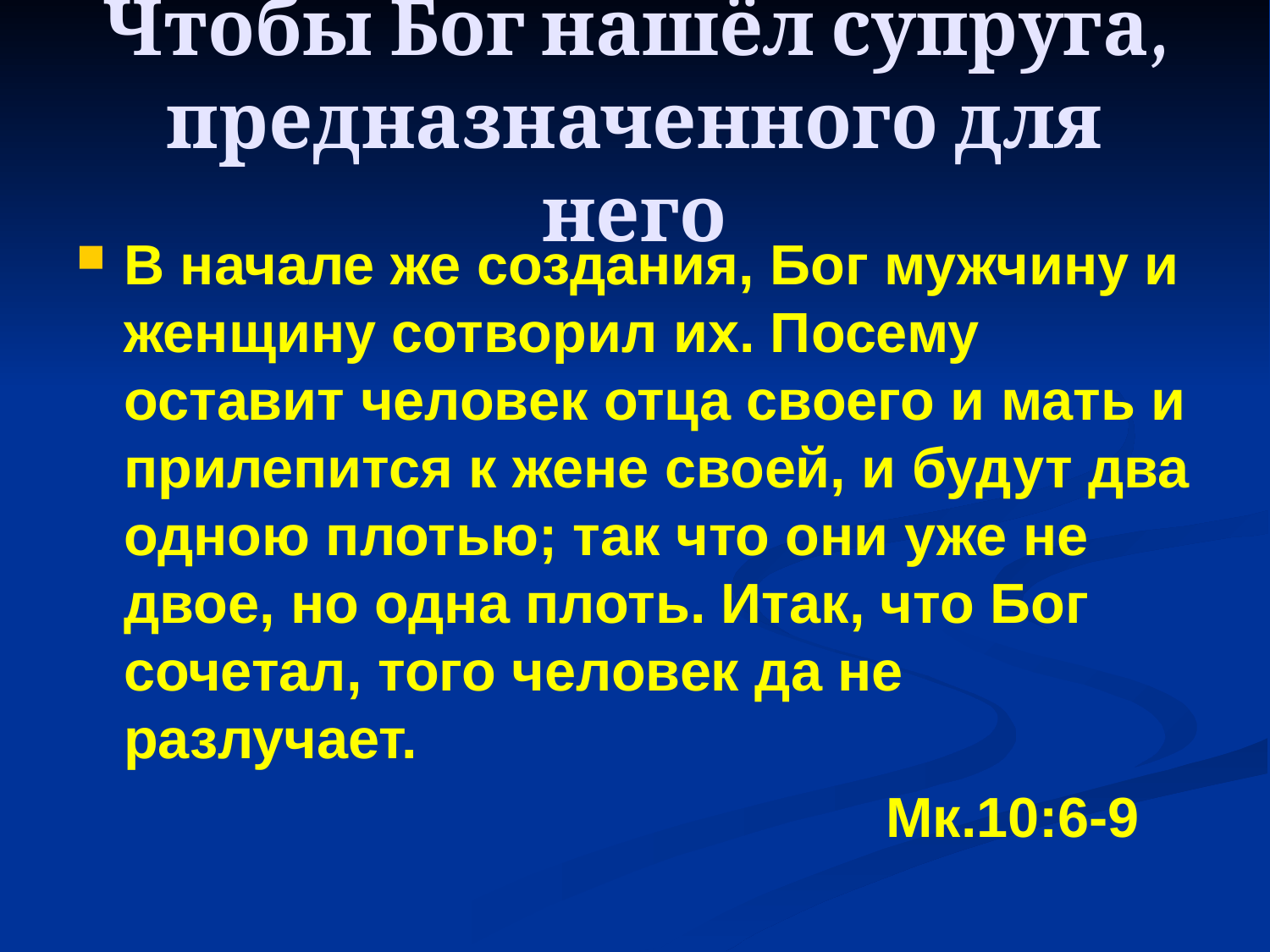

# Чтобы Бог нашёл супруга, предназначенного для него
В начале же создания, Бог мужчину и женщину сотворил их. Посему оставит человек отца своего и мать и прилепится к жене своей, и будут два одною плотью; так что они уже не двое, но одна плоть. Итак, что Бог сочетал, того человек да не разлучает.
                                  			Мк.10:6-9